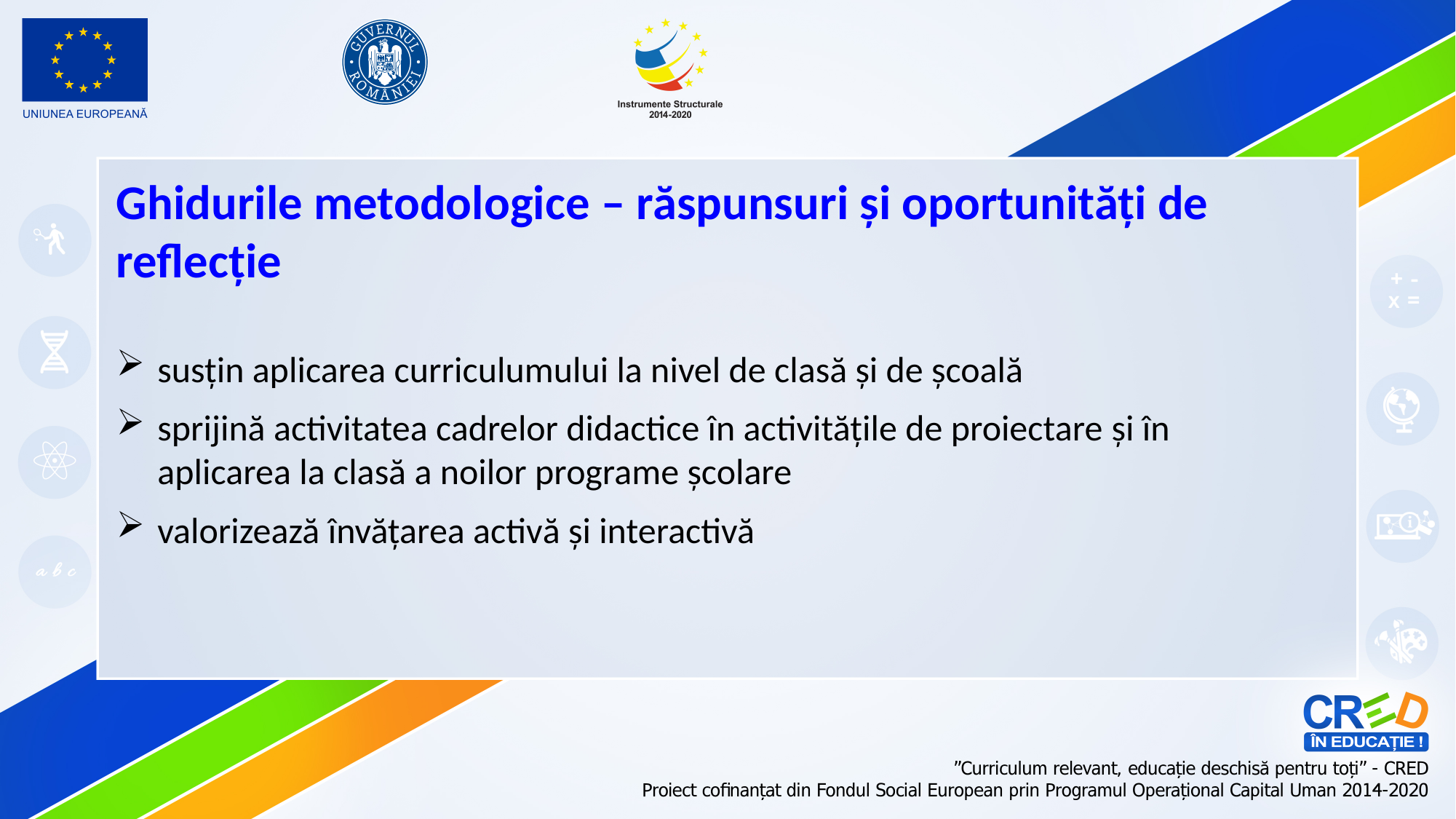

Ghidurile metodologice – răspunsuri și oportunități de reflecție

susțin aplicarea curriculumului la nivel de clasă și de școală
sprijină activitatea cadrelor didactice în activitățile de proiectare și în aplicarea la clasă a noilor programe școlare
valorizează învățarea activă și interactivă

”Curriculum relevant, educație deschisă pentru toți” - CRED
Proiect cofinanțat din Fondul Social European prin Programul Operațional Capital Uman 2014-2020